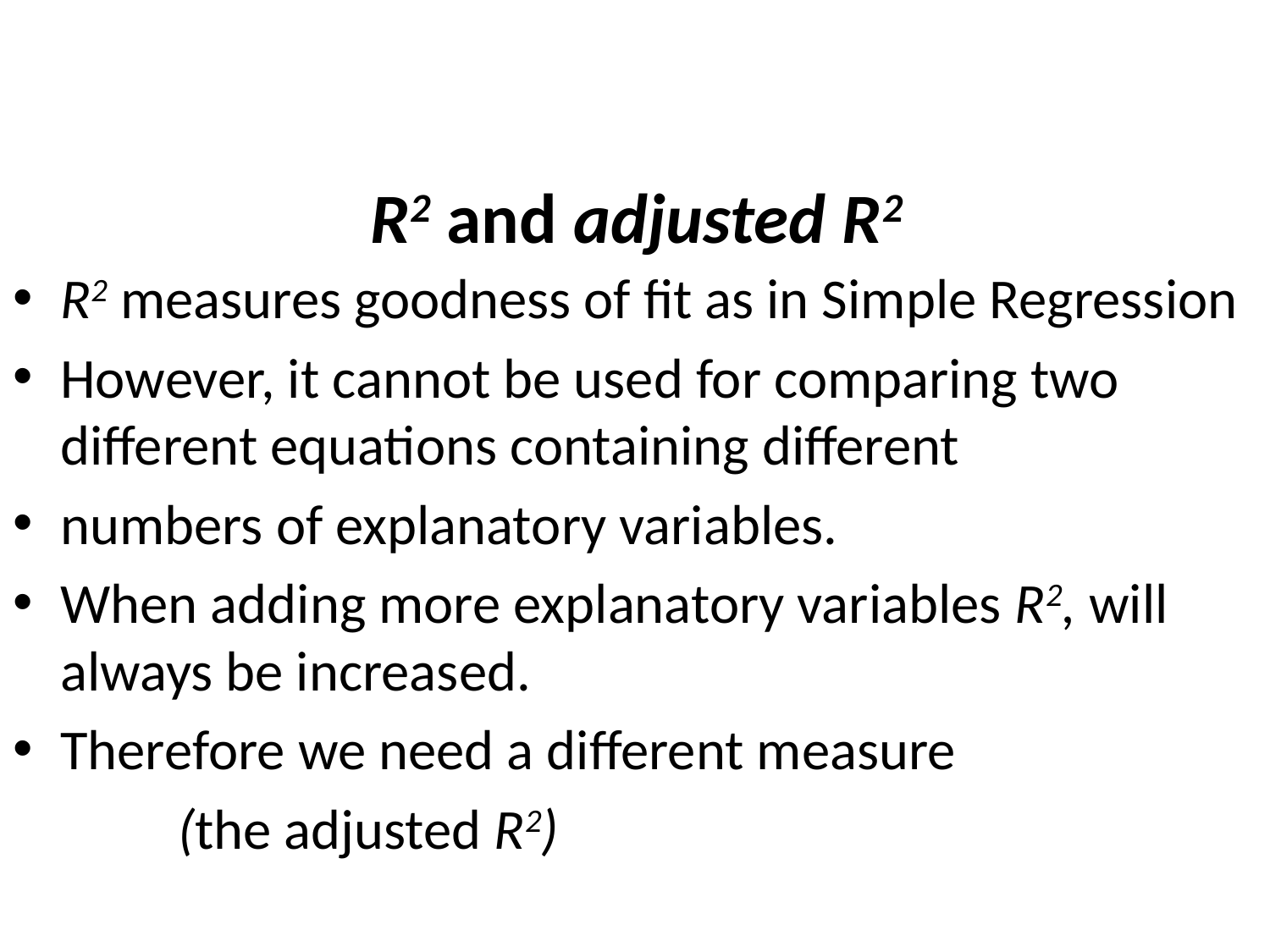

# R2 and adjusted R2
R2 measures goodness of fit as in Simple Regression
However, it cannot be used for comparing two different equations containing different
numbers of explanatory variables.
When adding more explanatory variables R2, will always be increased.
Therefore we need a different measure
             (the adjusted R2)